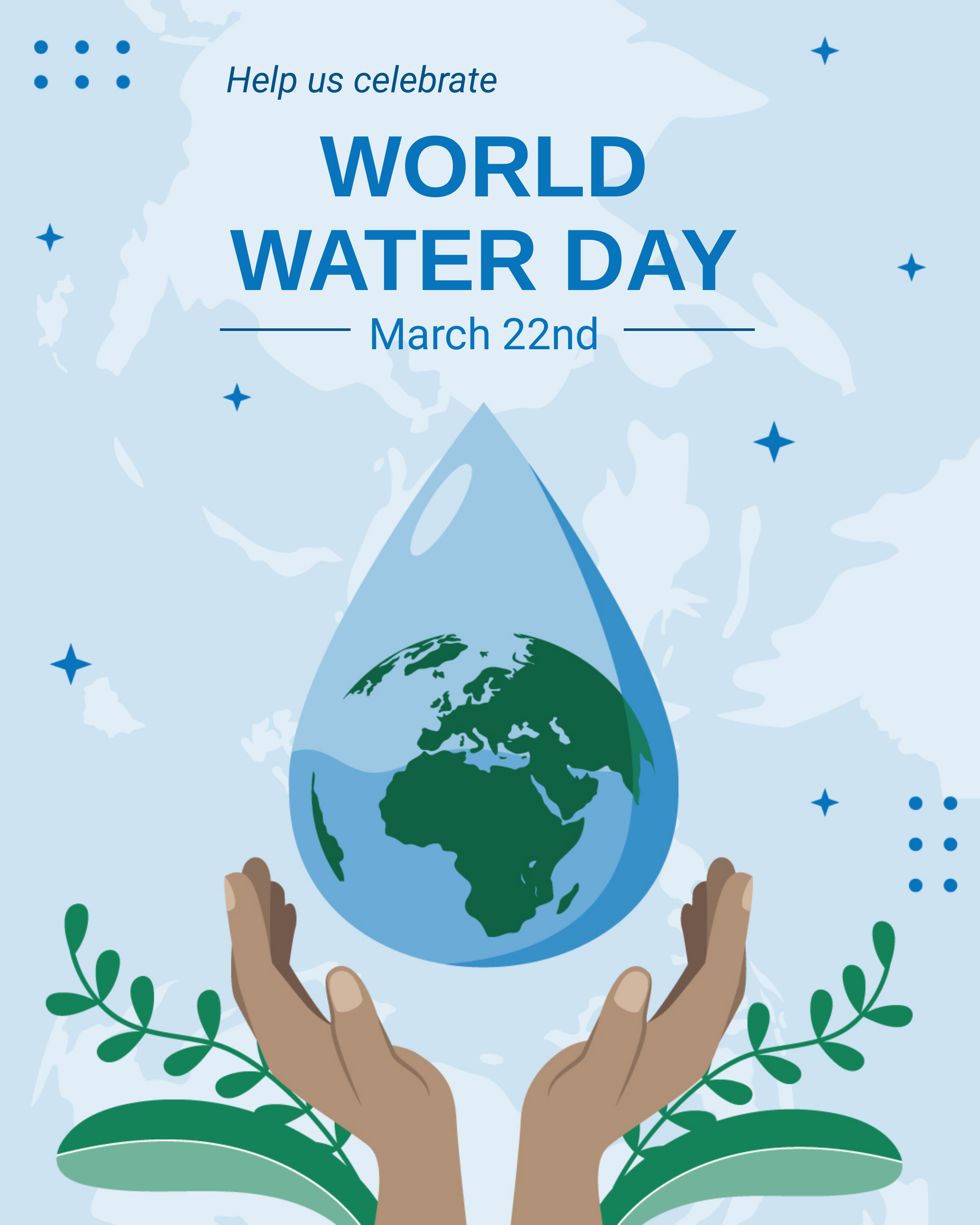

Help us celebrate
WORLD
WATER DAY
March 22nd